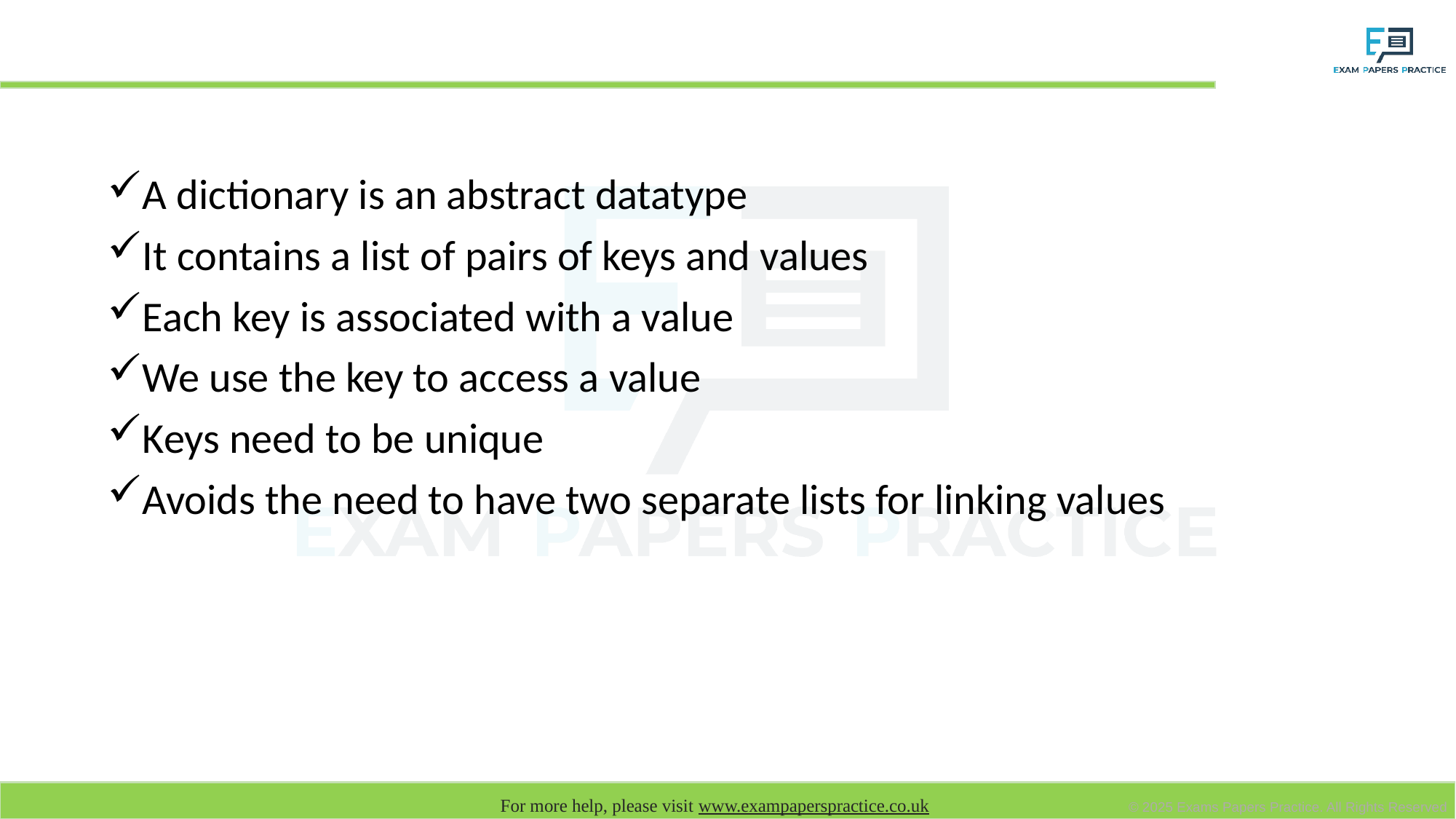

# What is a dictionary?
A dictionary is an abstract datatype
It contains a list of pairs of keys and values
Each key is associated with a value
We use the key to access a value
Keys need to be unique
Avoids the need to have two separate lists for linking values